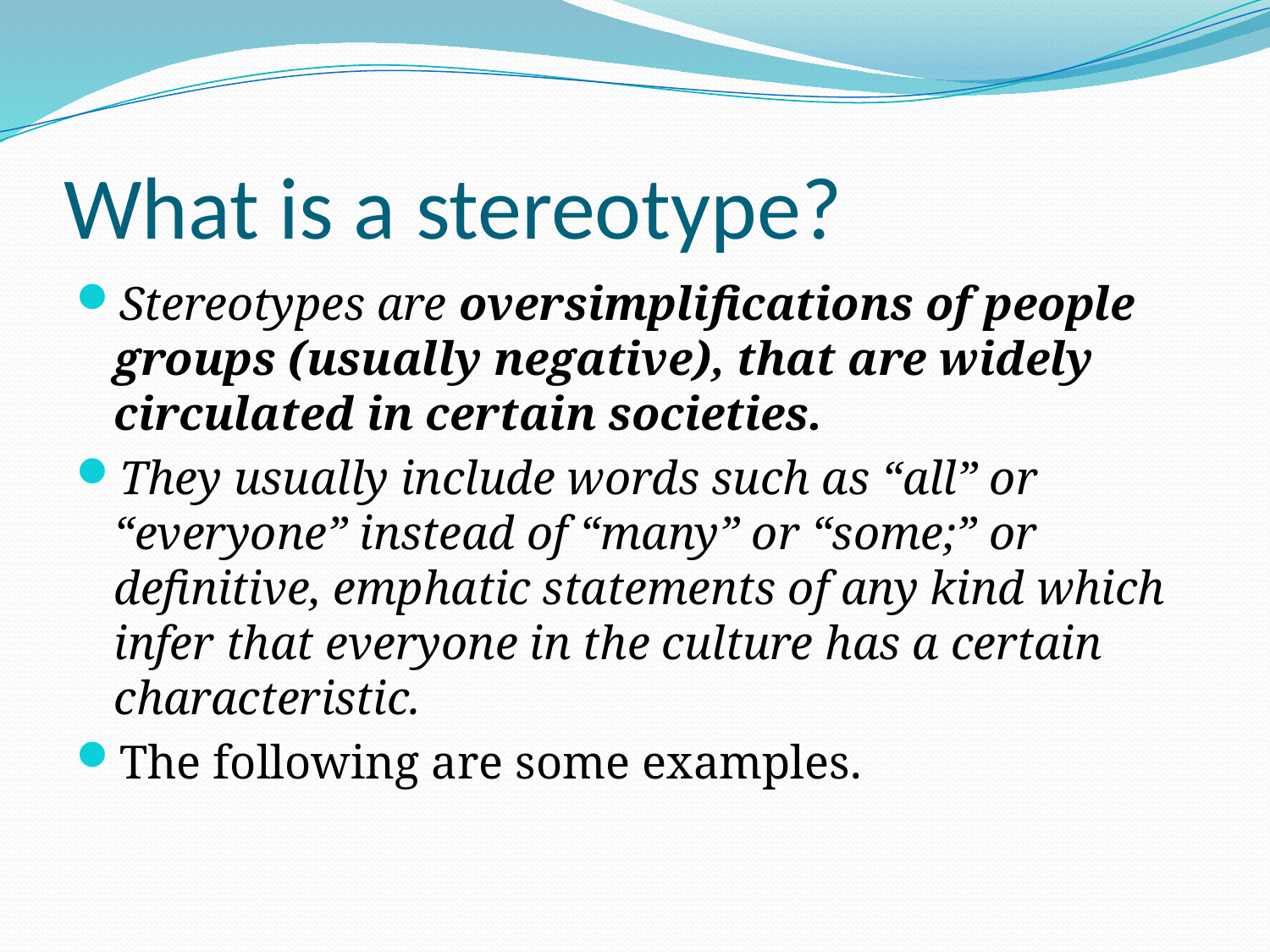

# What is a stereotype?
Stereotypes are oversimplifications of people groups (usually negative), that are widely circulated in certain societies.
They usually include words such as “all” or “everyone” instead of “many” or “some;” or definitive, emphatic statements of any kind which infer that everyone in the culture has a certain characteristic.
The following are some examples.